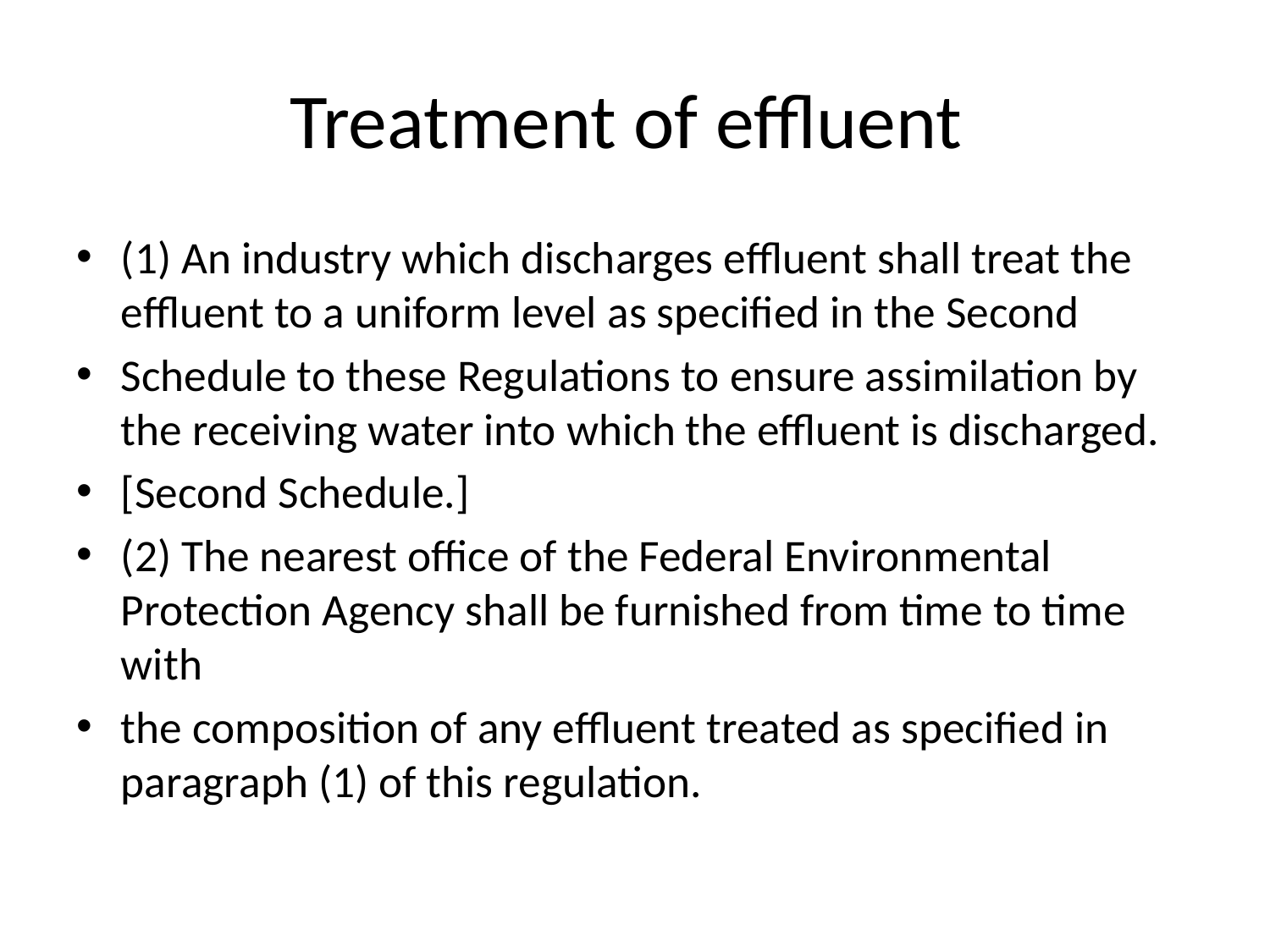

# Treatment of effluent
(1) An industry which discharges effluent shall treat the effluent to a uniform level as specified in the Second
Schedule to these Regulations to ensure assimilation by the receiving water into which the effluent is discharged.
[Second Schedule.]
(2) The nearest office of the Federal Environmental Protection Agency shall be furnished from time to time with
the composition of any effluent treated as specified in paragraph (1) of this regulation.